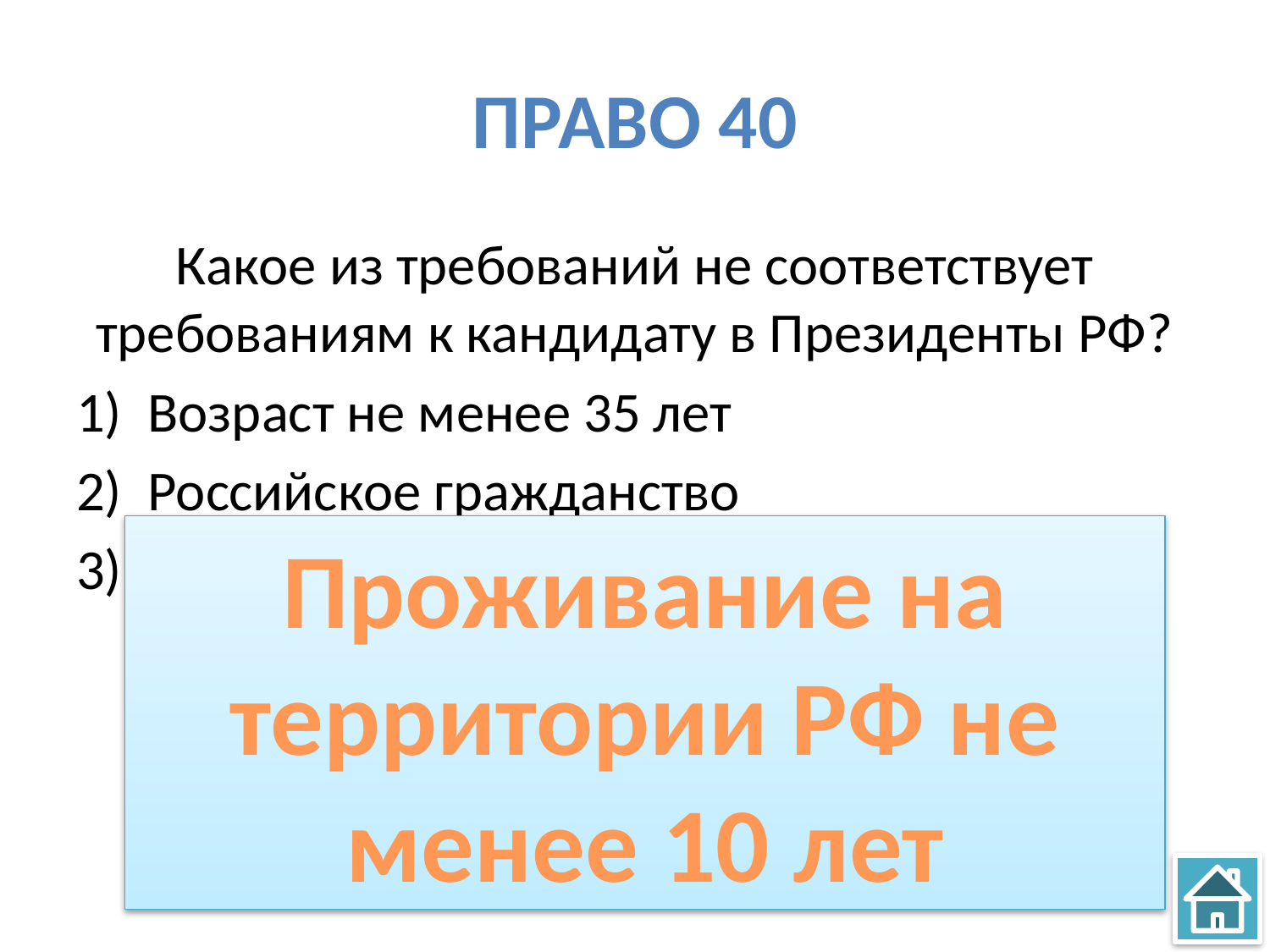

# Право 40
Какое из требований не соответствует требованиям к кандидату в Президенты РФ?
Возраст не менее 35 лет
Российское гражданство
Проживание на территории РФ не менее 15 лет
Проживание на территории РФ не менее 10 лет